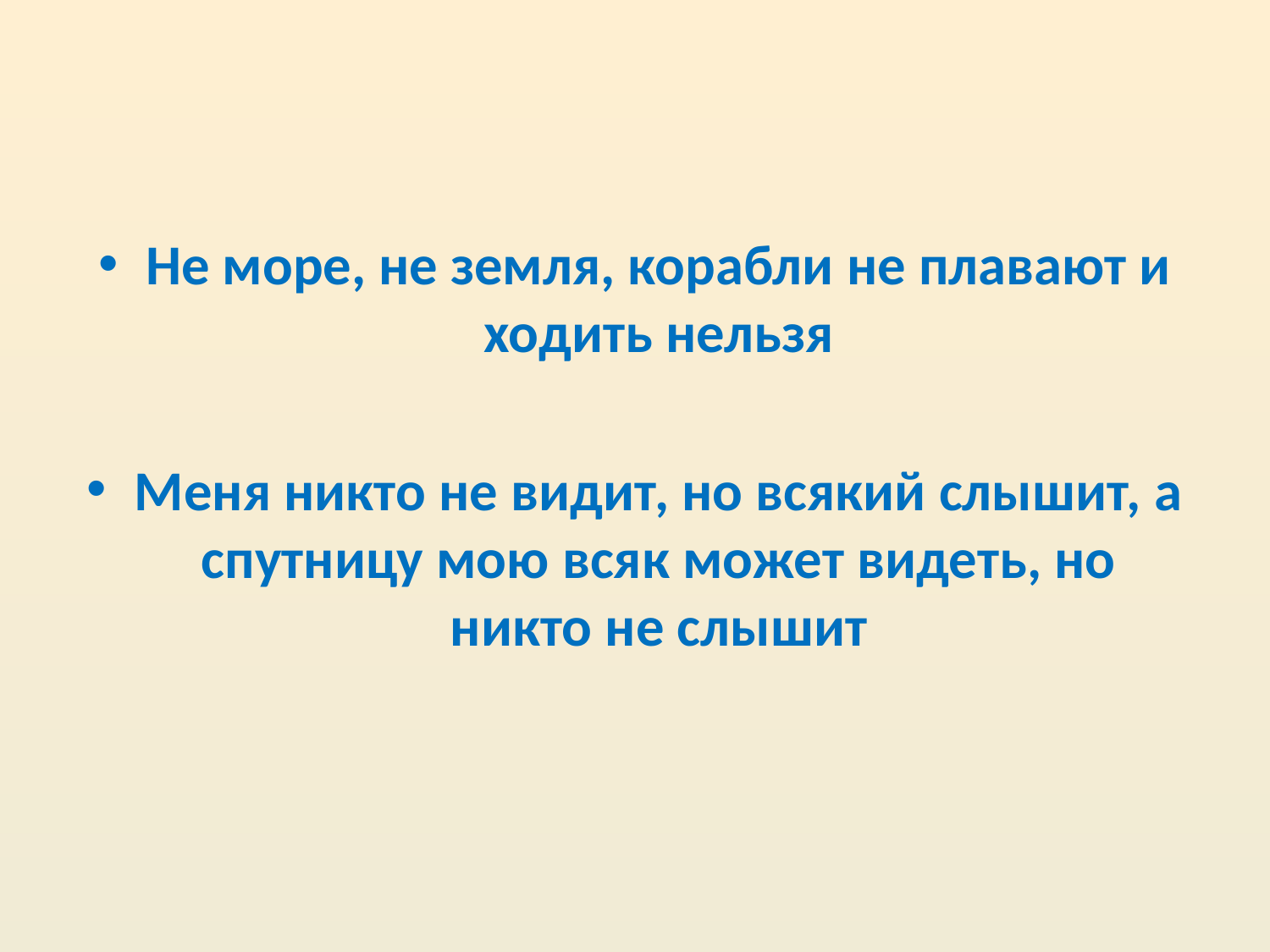

#
Не море, не земля, корабли не плавают и ходить нельзя

Меня никто не видит, но всякий слышит, а спутницу мою всяк может видеть, но никто не слышит